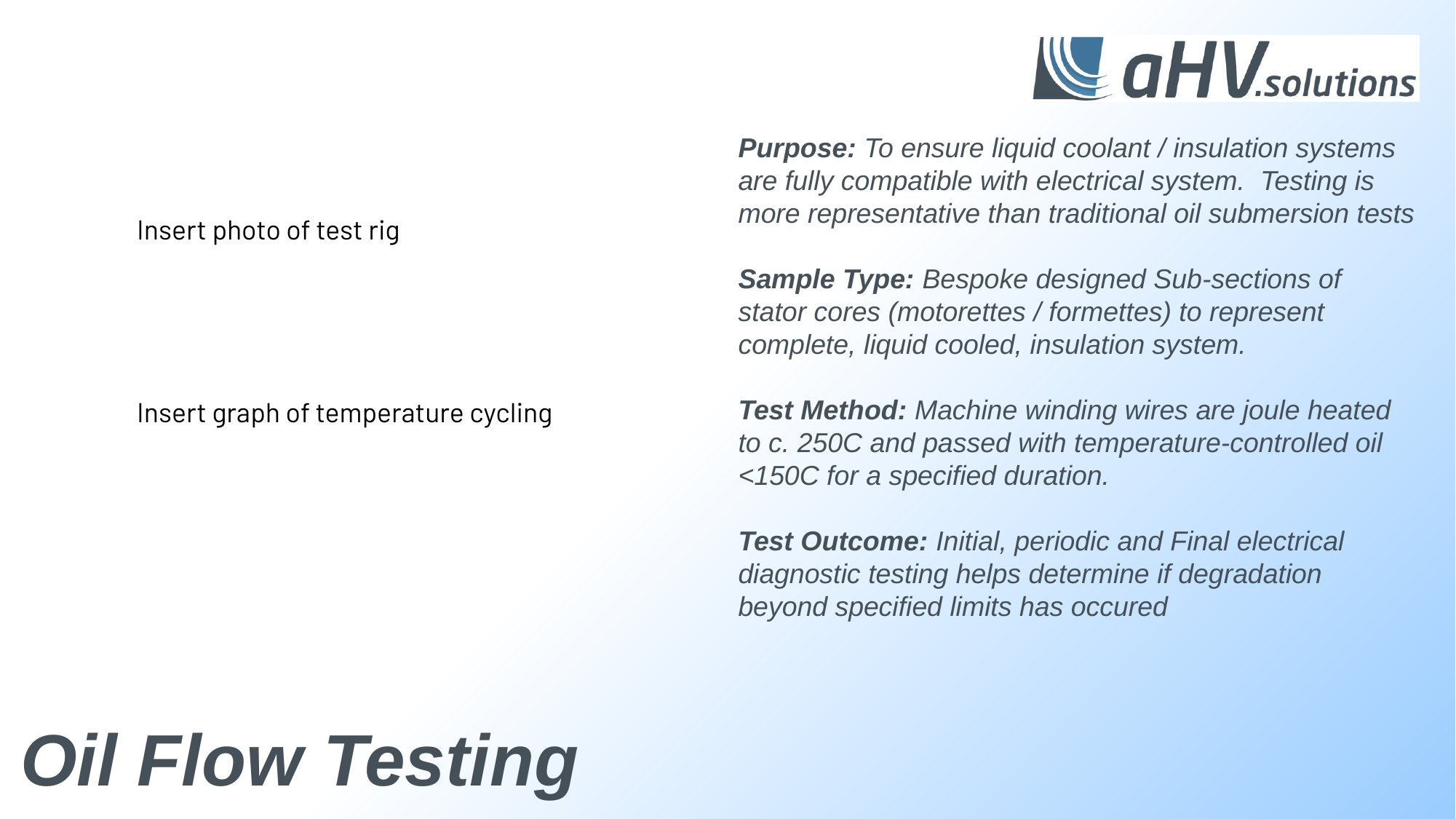

Purpose: To ensure liquid coolant / insulation systems are fully compatible with electrical system.  Testing is more representative than traditional oil submersion tests

Sample Type: Bespoke designed Sub-sections of stator cores (motorettes / formettes) to represent complete, liquid cooled, insulation system.

Test Method: Machine winding wires are joule heated to c. 250C and passed with temperature-controlled oil <150C for a specified duration.

Test Outcome: Initial, periodic and Final electrical diagnostic testing helps determine if degradation beyond specified limits has occured

Insert photo of test rig
Insert graph of temperature cycling
Oil Flow Testing